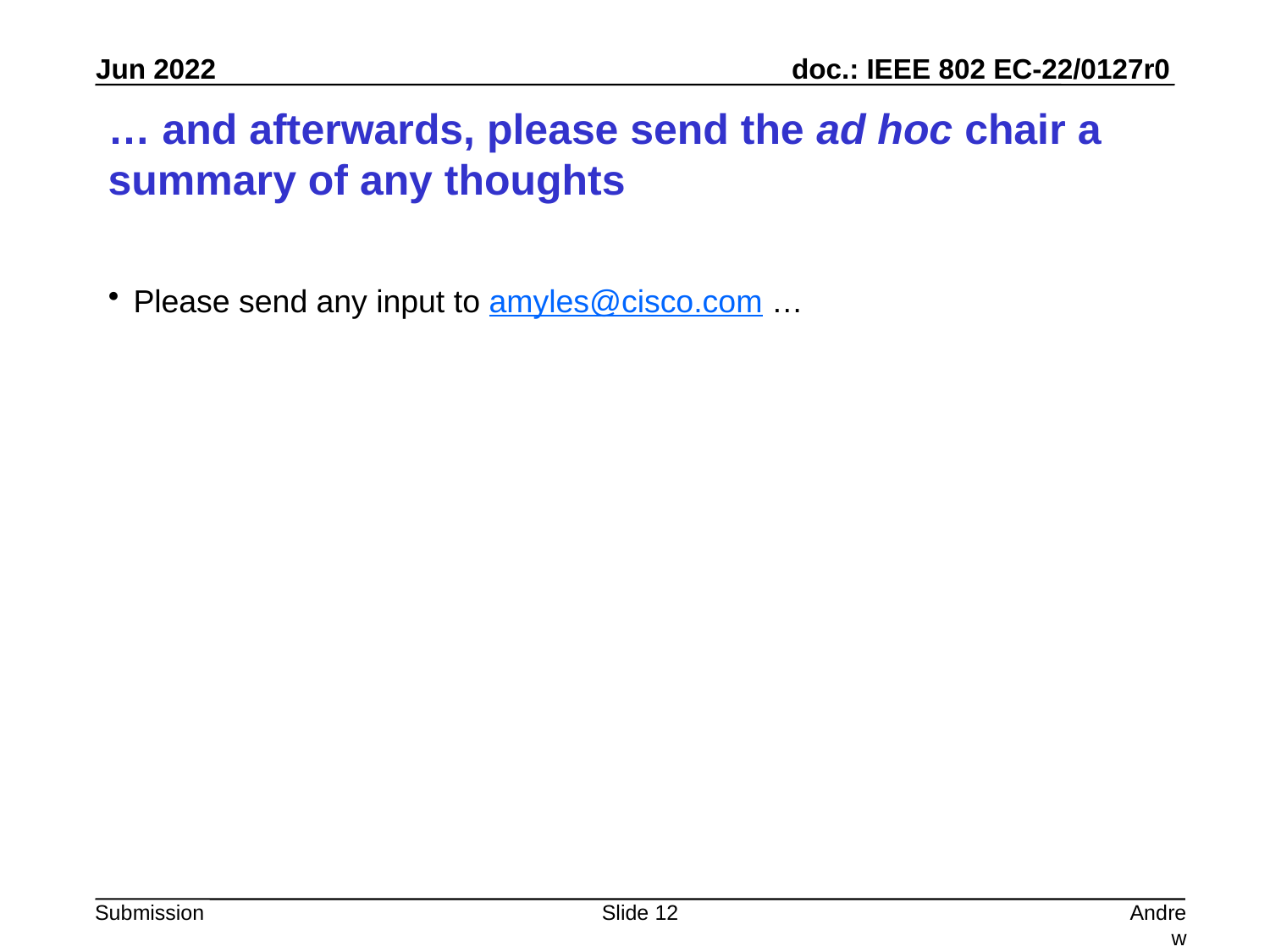

# … and afterwards, please send the ad hoc chair a summary of any thoughts
Please send any input to amyles@cisco.com …
Slide 12
Andrew Myles, Cisco